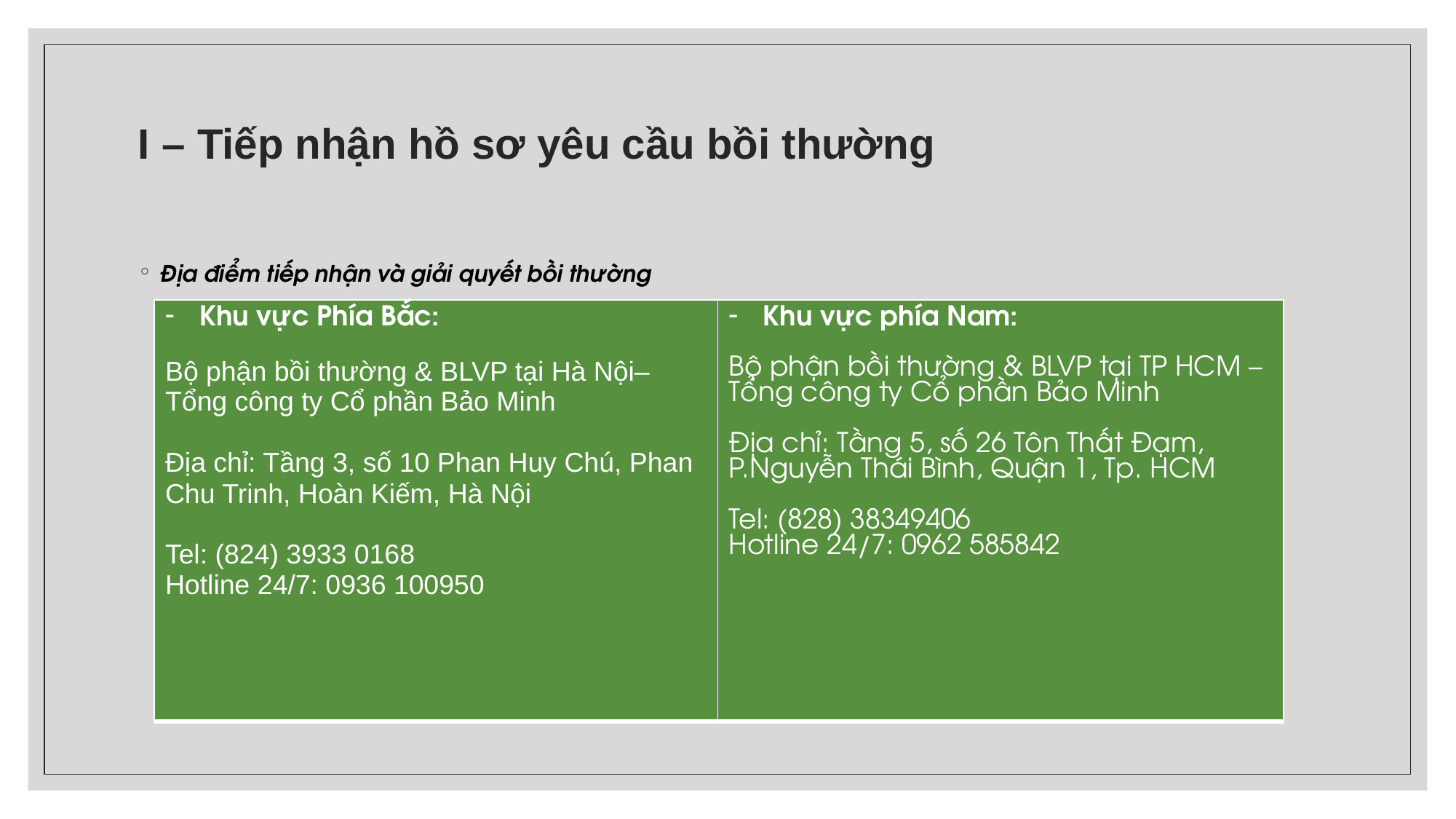

# I – Tiếp nhận hồ sơ yêu cầu bồi thường
Địa điểm tiếp nhận và giải quyết bồi thường

| Khu vực Phía Bắc: Bộ phận bồi thường & BLVP tại Hà Nội– Tổng công ty Cổ phần Bảo Minh Địa chỉ: Tầng 3, số 10 Phan Huy Chú, Phan Chu Trinh, Hoàn Kiếm, Hà Nội Tel: (824) 3933 0168 Hotline 24/7: 0936 100950 | Khu vực phía Nam: Bộ phận bồi thường & BLVP tại TP HCM – Tổng công ty Cổ phần Bảo Minh Địa chỉ: Tầng 5, số 26 Tôn Thất Đạm, P.Nguyễn Thái Bình, Quận 1, Tp. HCM Tel: (828) 38349406 Hotline 24/7: 0962 585842 |
| --- | --- |